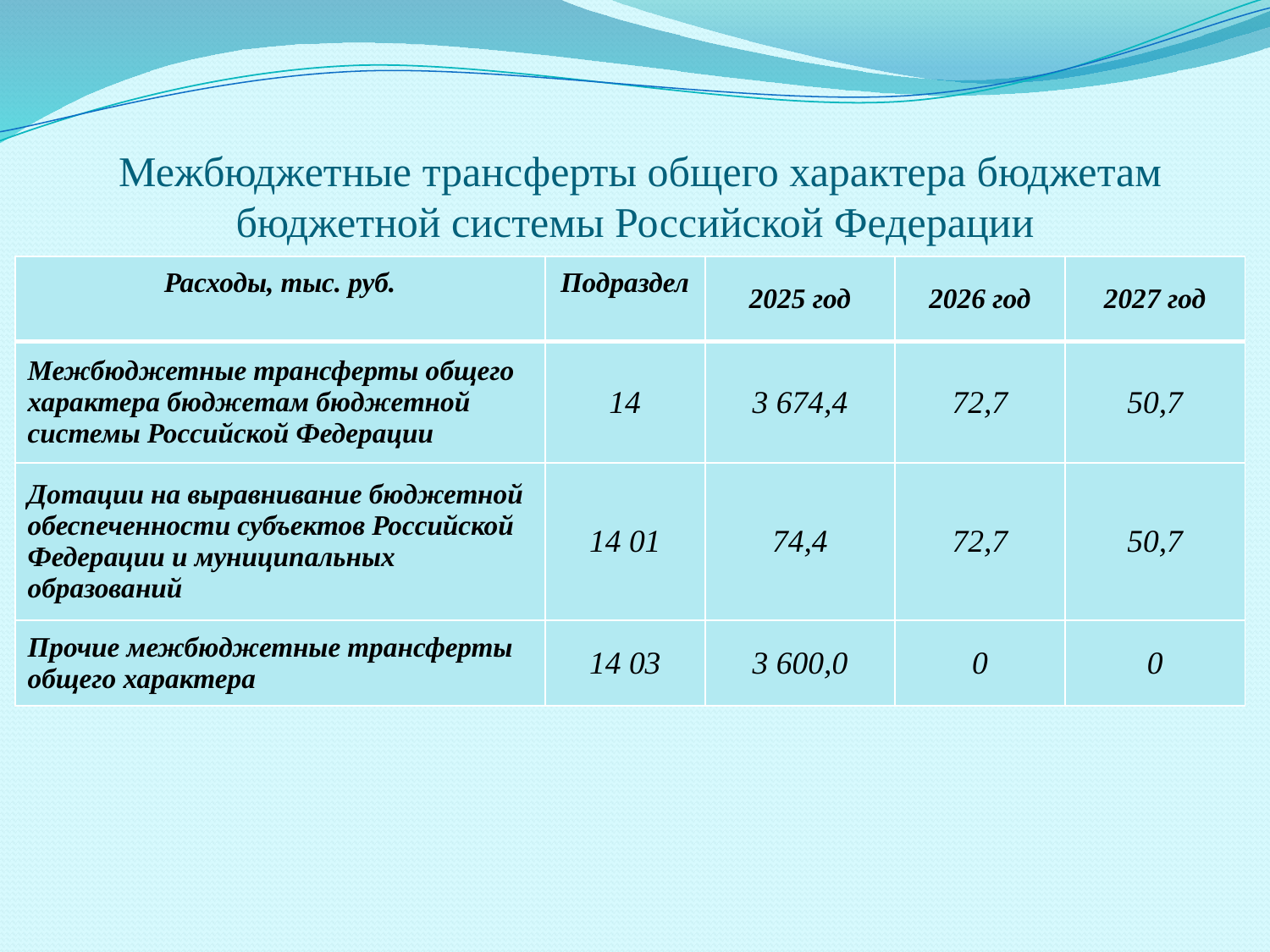

# Межбюджетные трансферты общего характера бюджетам бюджетной системы Российской Федерации
| Расходы, тыс. руб. | Подраздел | 2025 год | 2026 год | 2027 год |
| --- | --- | --- | --- | --- |
| Межбюджетные трансферты общего характера бюджетам бюджетной системы Российской Федерации | 14 | 3 674,4 | 72,7 | 50,7 |
| Дотации на выравнивание бюджетной обеспеченности субъектов Российской Федерации и муниципальных образований | 14 01 | 74,4 | 72,7 | 50,7 |
| Прочие межбюджетные трансферты общего характера | 14 03 | 3 600,0 | 0 | 0 |